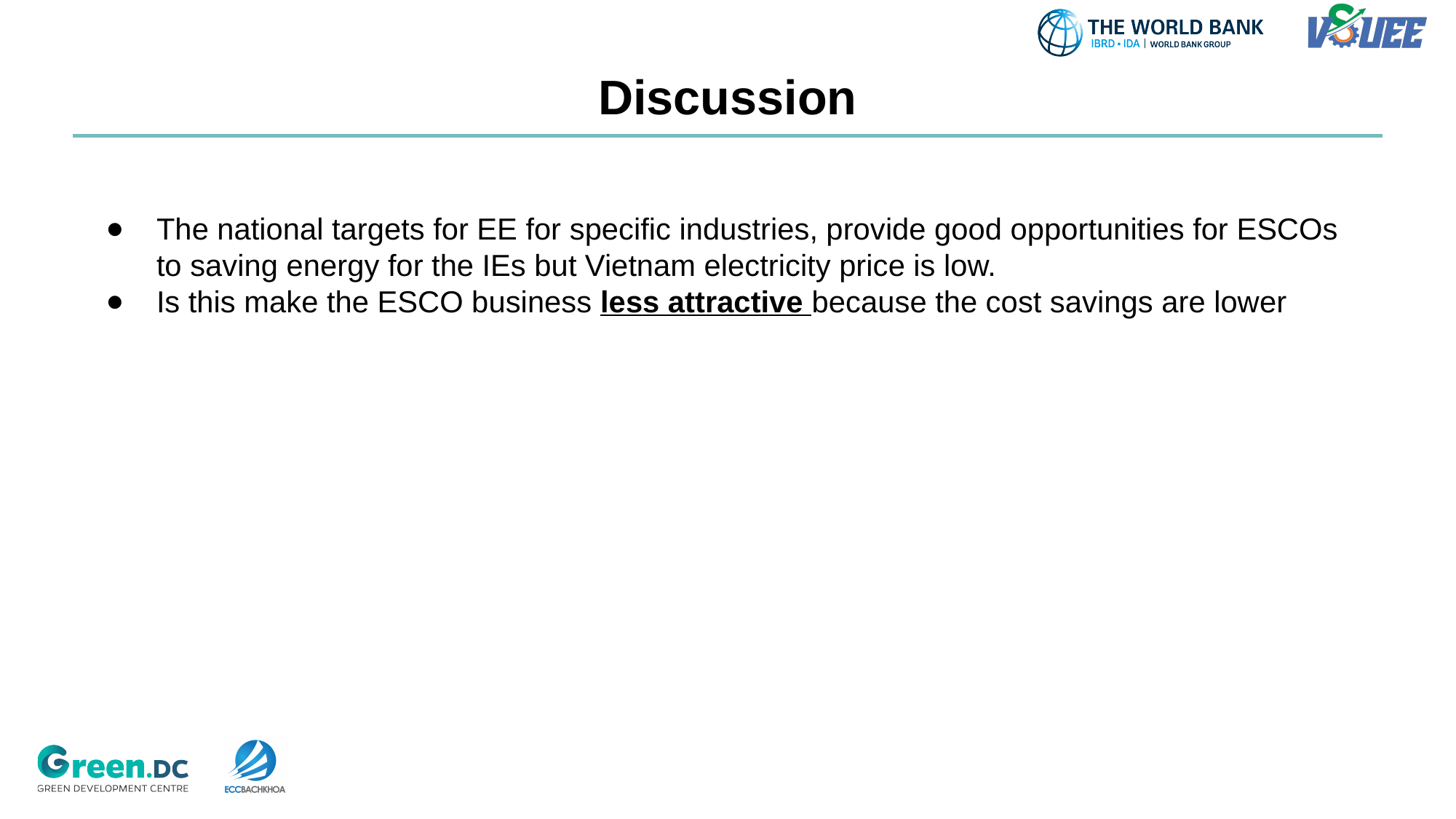

# Discussion
The national targets for EE for specific industries, provide good opportunities for ESCOs to saving energy for the IEs but Vietnam electricity price is low.
Is this make the ESCO business less attractive because the cost savings are lower